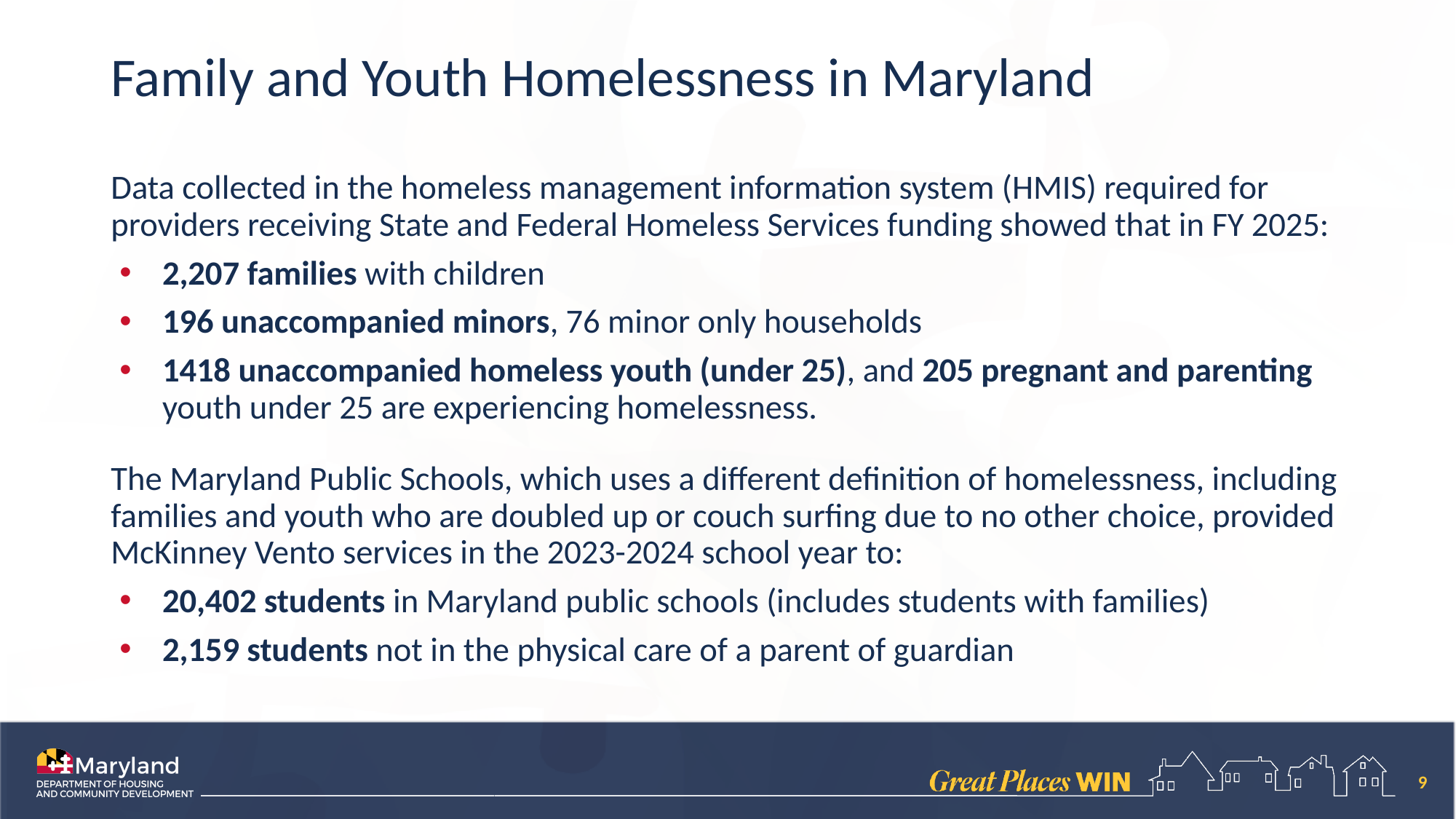

# Family and Youth Homelessness in Maryland
Data collected in the homeless management information system (HMIS) required for providers receiving State and Federal Homeless Services funding showed that in FY 2025:
2,207 families with children
196 unaccompanied minors, 76 minor only households
1418 unaccompanied homeless youth (under 25), and 205 pregnant and parenting youth under 25 are experiencing homelessness.

The Maryland Public Schools, which uses a different definition of homelessness, including families and youth who are doubled up or couch surfing due to no other choice, provided McKinney Vento services in the 2023-2024 school year to:
20,402 students in Maryland public schools (includes students with families)
2,159 students not in the physical care of a parent of guardian